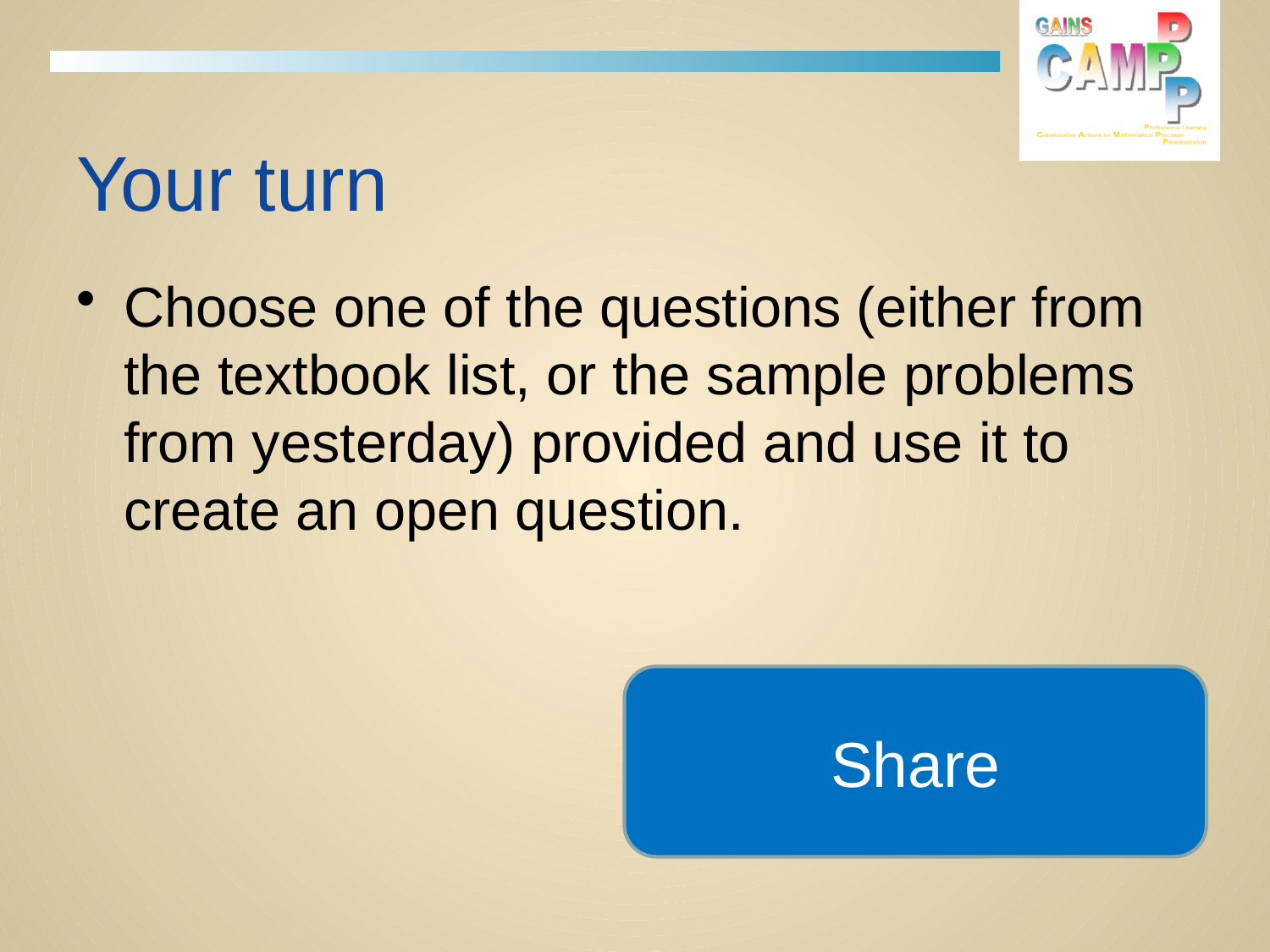

# Your turn
Choose one of the questions (either from the textbook list, or the sample problems from yesterday) provided and use it to create an open question.
Share